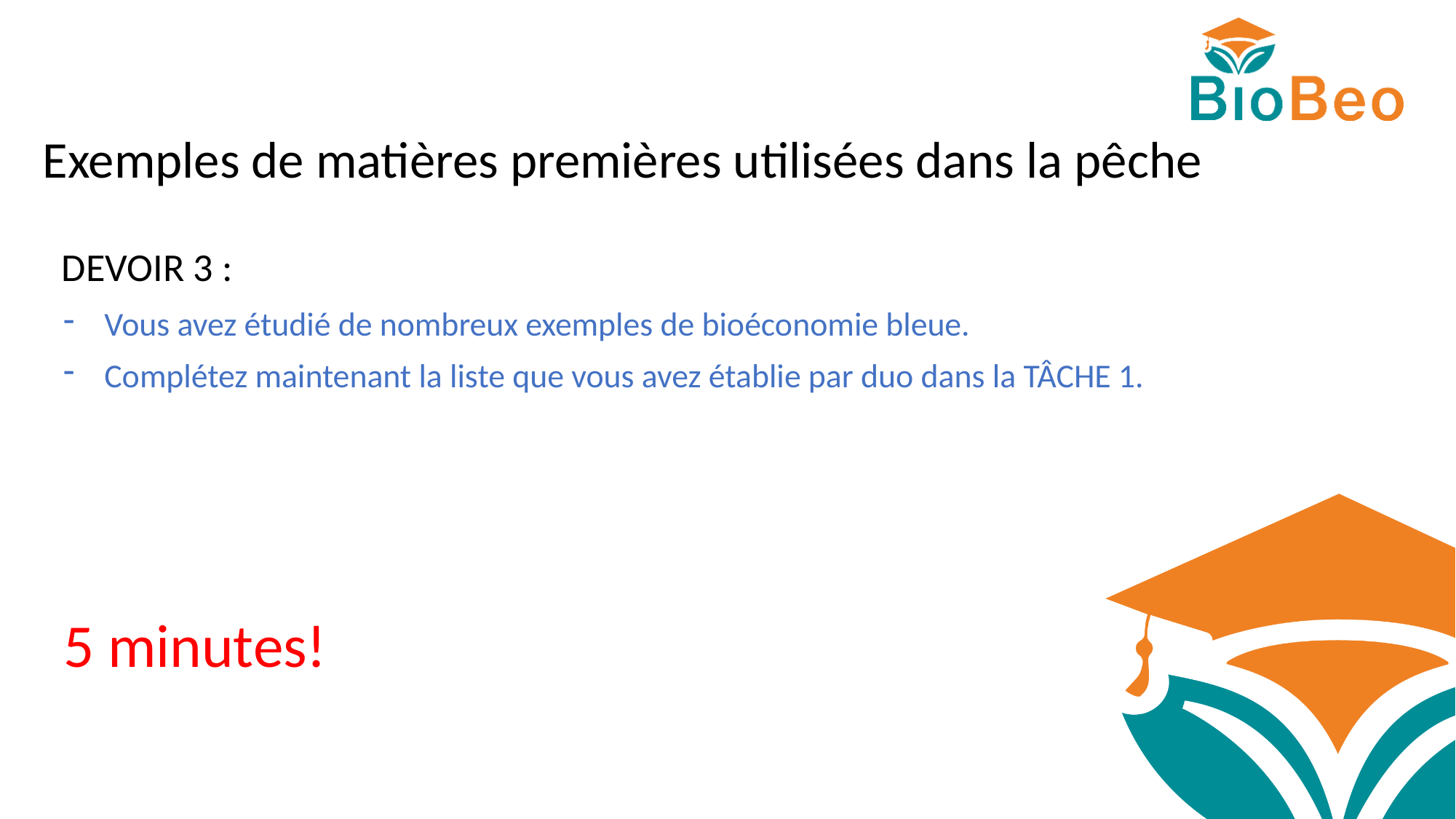

Exemples de matières premières utilisées dans la pêche
# DEVOIR 3 :
Vous avez étudié de nombreux exemples de bioéconomie bleue.
Complétez maintenant la liste que vous avez établie par duo dans la TÂCHE 1.

5 minutes!